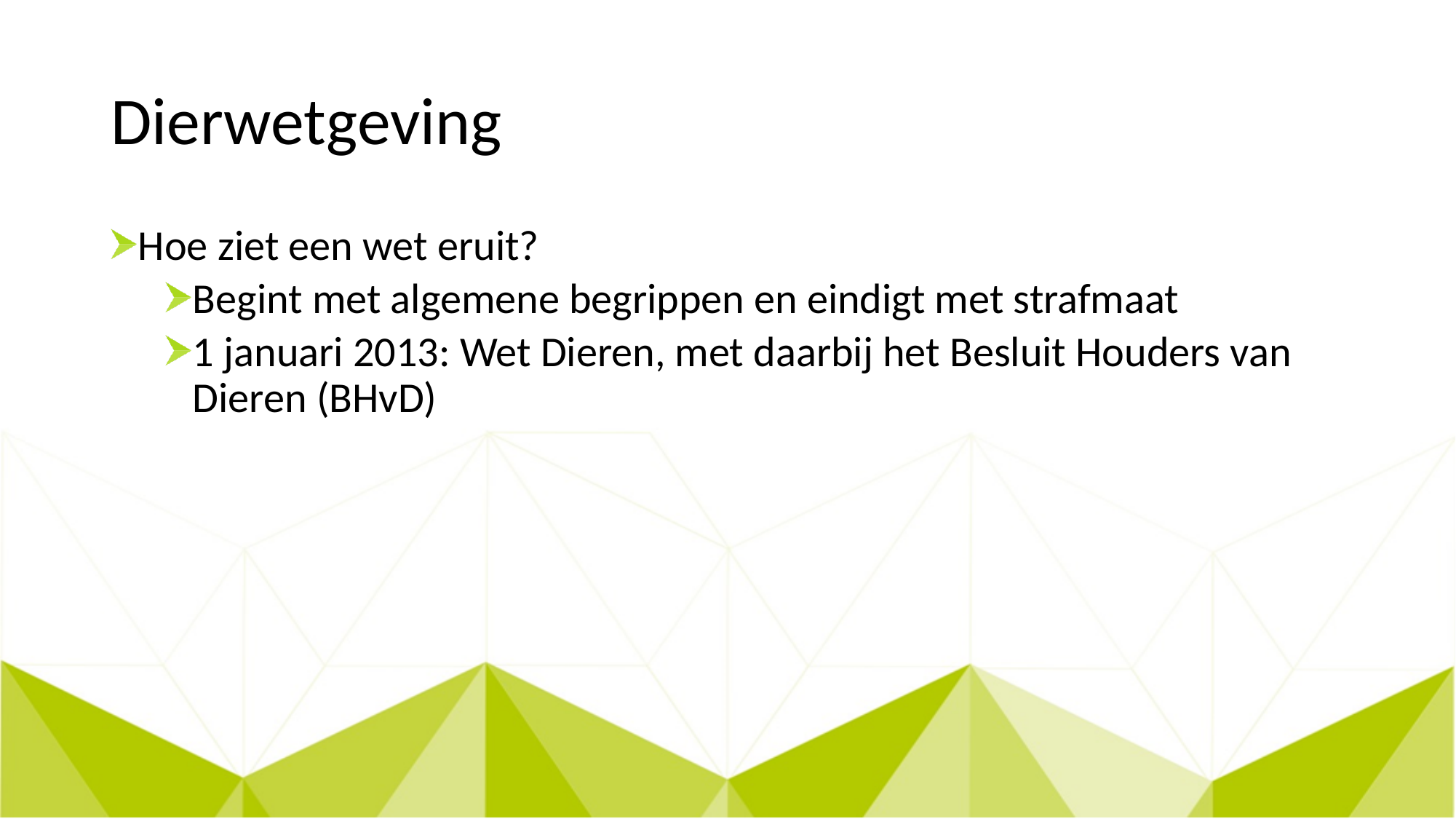

# Dierwetgeving
Hoe ziet een wet eruit?
Begint met algemene begrippen en eindigt met strafmaat
1 januari 2013: Wet Dieren, met daarbij het Besluit Houders van Dieren (BHvD)